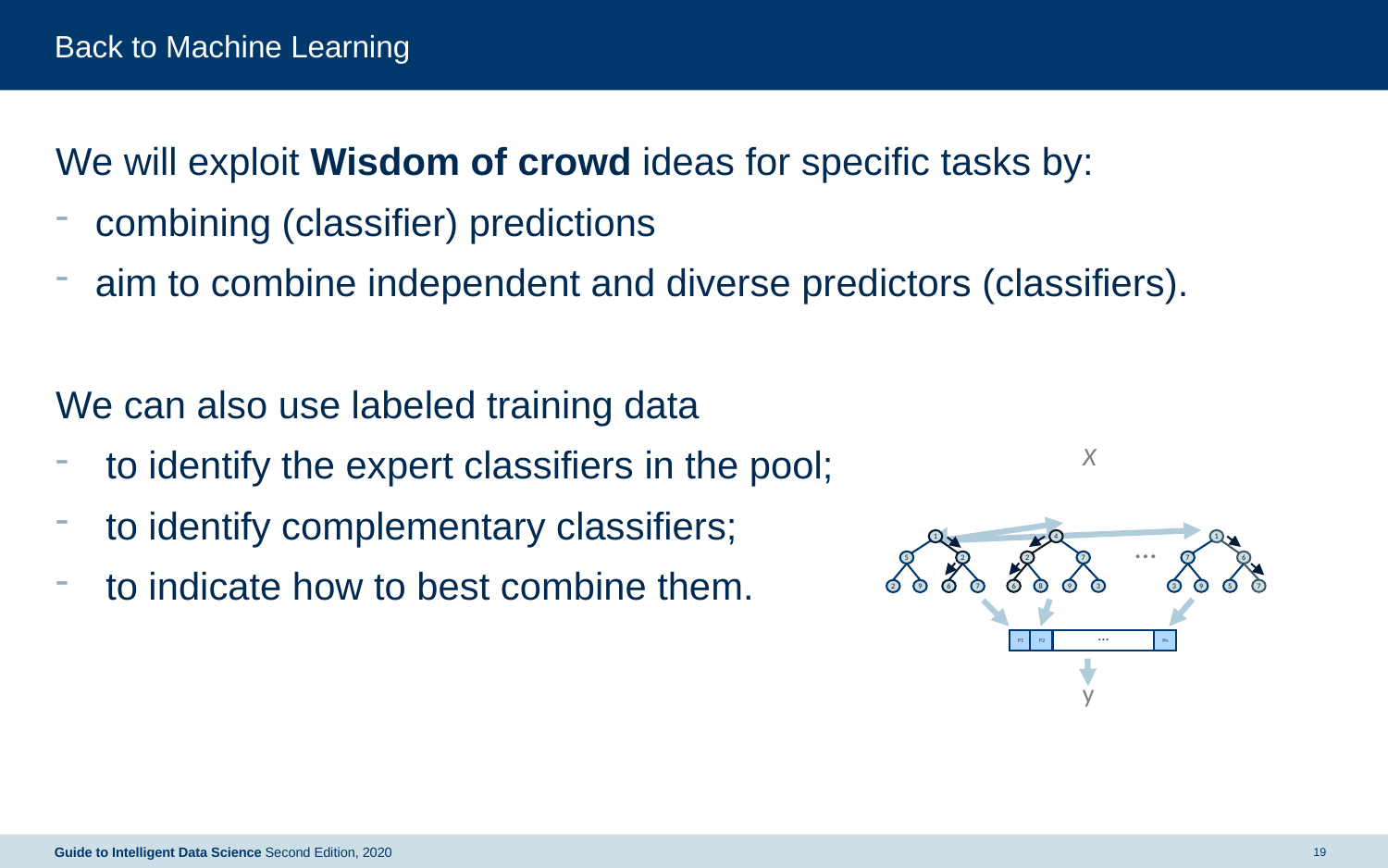

# Back to Machine Learning
We will exploit Wisdom of crowd ideas for specific tasks by:
combining (classifier) predictions
aim to combine independent and diverse predictors (classifiers).

We can also use labeled training data
 to identify the expert classifiers in the pool;
 to identify complementary classifiers;
 to indicate how to best combine them.
X
…
1
5
2
2
9
6
7
4
2
7
6
8
9
3
1
7
6
3
9
5
7
P1
P2
…
Pn
y
Guide to Intelligent Data Science Second Edition, 2020
19